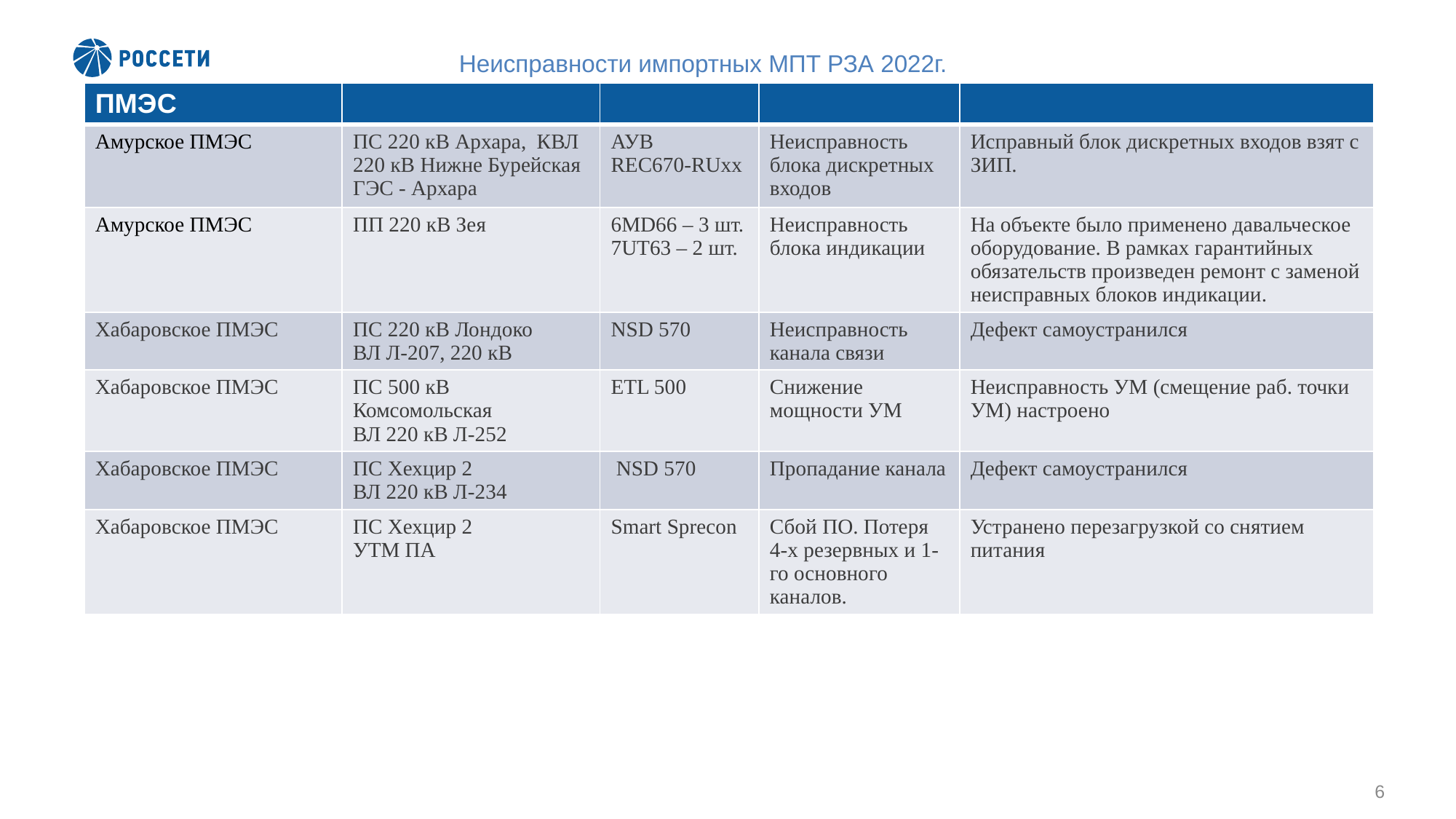

# Неисправности импортных МПТ РЗА 2022г.
| ПМЭС |  |  |  |  |
| --- | --- | --- | --- | --- |
| Амурское ПМЭС | ПС 220 кВ Архара, КВЛ 220 кВ Нижне Бурейская ГЭС - Архара | АУВ REC670-RUxx | Неисправность блока дискретных входов | Исправный блок дискретных входов взят с ЗИП. |
| Амурское ПМЭС | ПП 220 кВ Зея | 6MD66 – 3 шт. 7UT63 – 2 шт. | Неисправность блока индикации | На объекте было применено давальческое оборудование. В рамках гарантийных обязательств произведен ремонт с заменой неисправных блоков индикации. |
| Хабаровское ПМЭС | ПС 220 кВ Лондоко ВЛ Л-207, 220 кВ | NSD 570 | Неисправность канала связи | Дефект самоустранился |
| Хабаровское ПМЭС | ПС 500 кВ Комсомольская ВЛ 220 кВ Л-252 | ETL 500 | Снижение мощности УМ | Неисправность УМ (смещение раб. точки УМ) настроено |
| Хабаровское ПМЭС | ПС Хехцир 2 ВЛ 220 кВ Л-234 | NSD 570 | Пропадание канала | Дефект самоустранился |
| Хабаровское ПМЭС | ПС Хехцир 2 УТМ ПА | Smart Sprecon | Сбой ПО. Потеря 4-х резервных и 1-го основного каналов. | Устранено перезагрузкой со снятием питания |